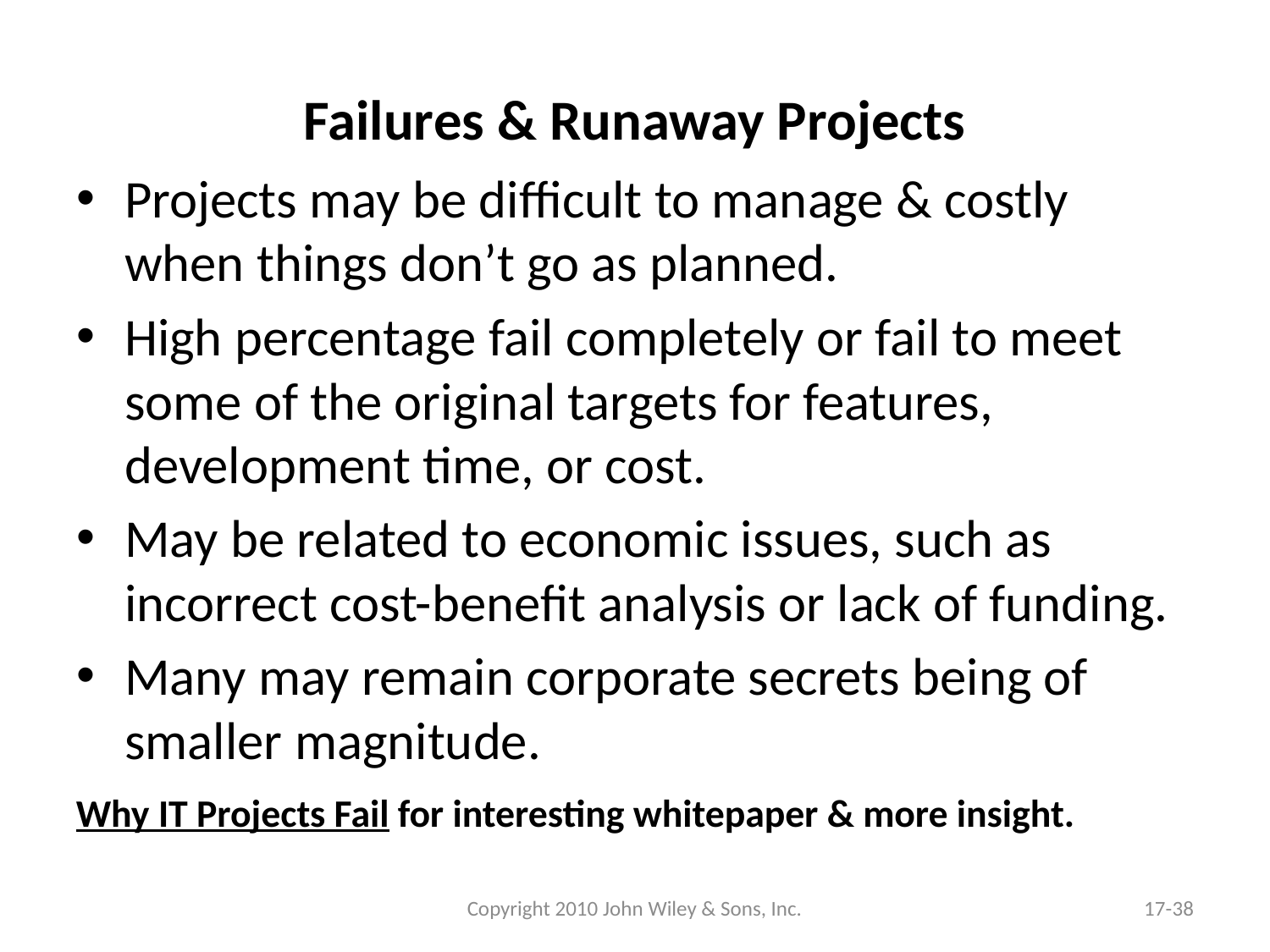

# Failures & Runaway Projects
Projects may be difficult to manage & costly when things don’t go as planned.
High percentage fail completely or fail to meet some of the original targets for features, development time, or cost.
May be related to economic issues, such as incorrect cost-benefit analysis or lack of funding.
Many may remain corporate secrets being of smaller magnitude.
Why IT Projects Fail for interesting whitepaper & more insight.
Copyright 2010 John Wiley & Sons, Inc.
17-38